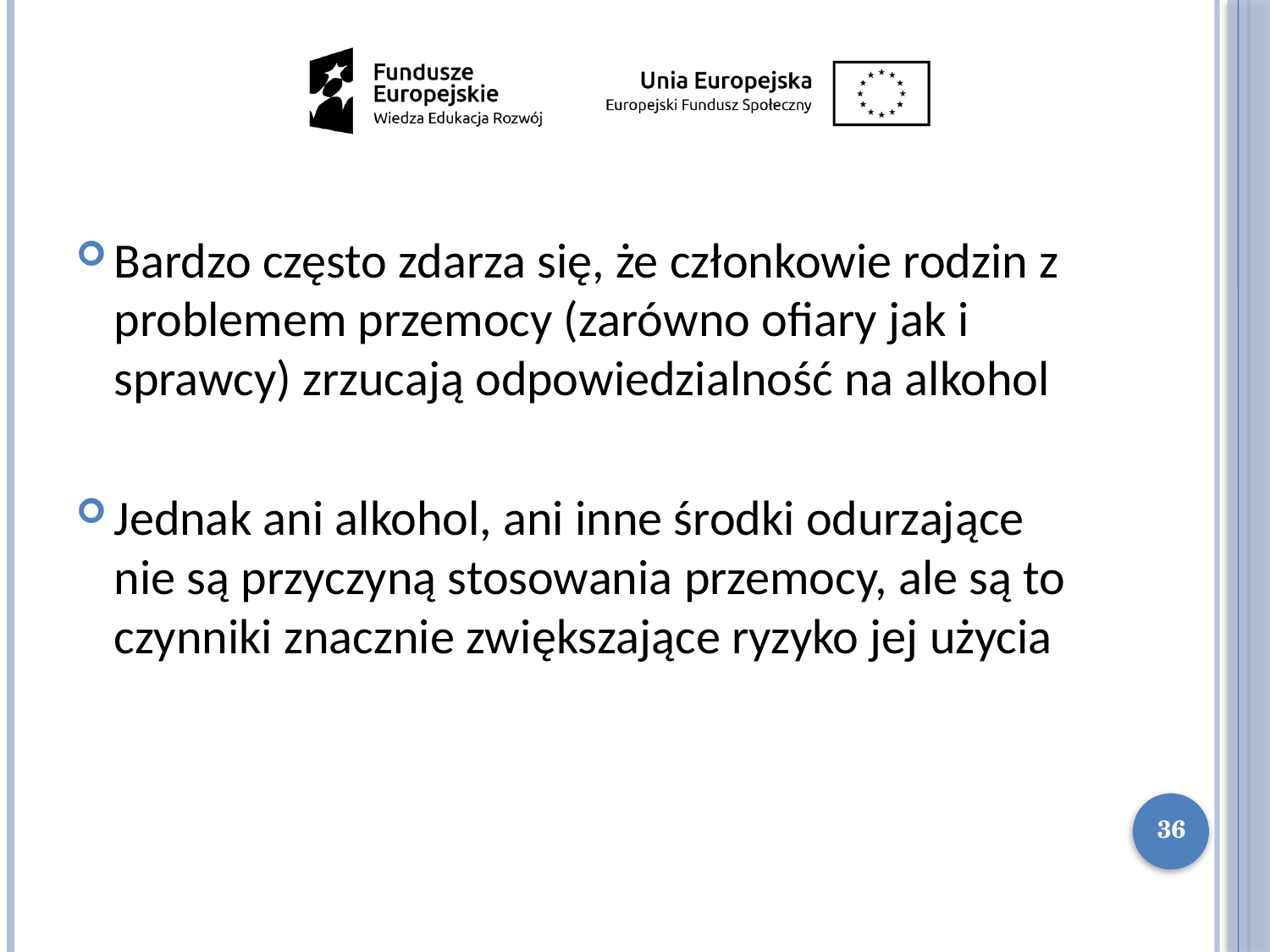

Bardzo często zdarza się, że członkowie rodzin z problemem przemocy (zarówno ofiary jak i sprawcy) zrzucają odpowiedzialność na alkohol

Jednak ani alkohol, ani inne środki odurzające nie są przyczyną stosowania przemocy, ale są to czynniki znacznie zwiększające ryzyko jej użycia
36